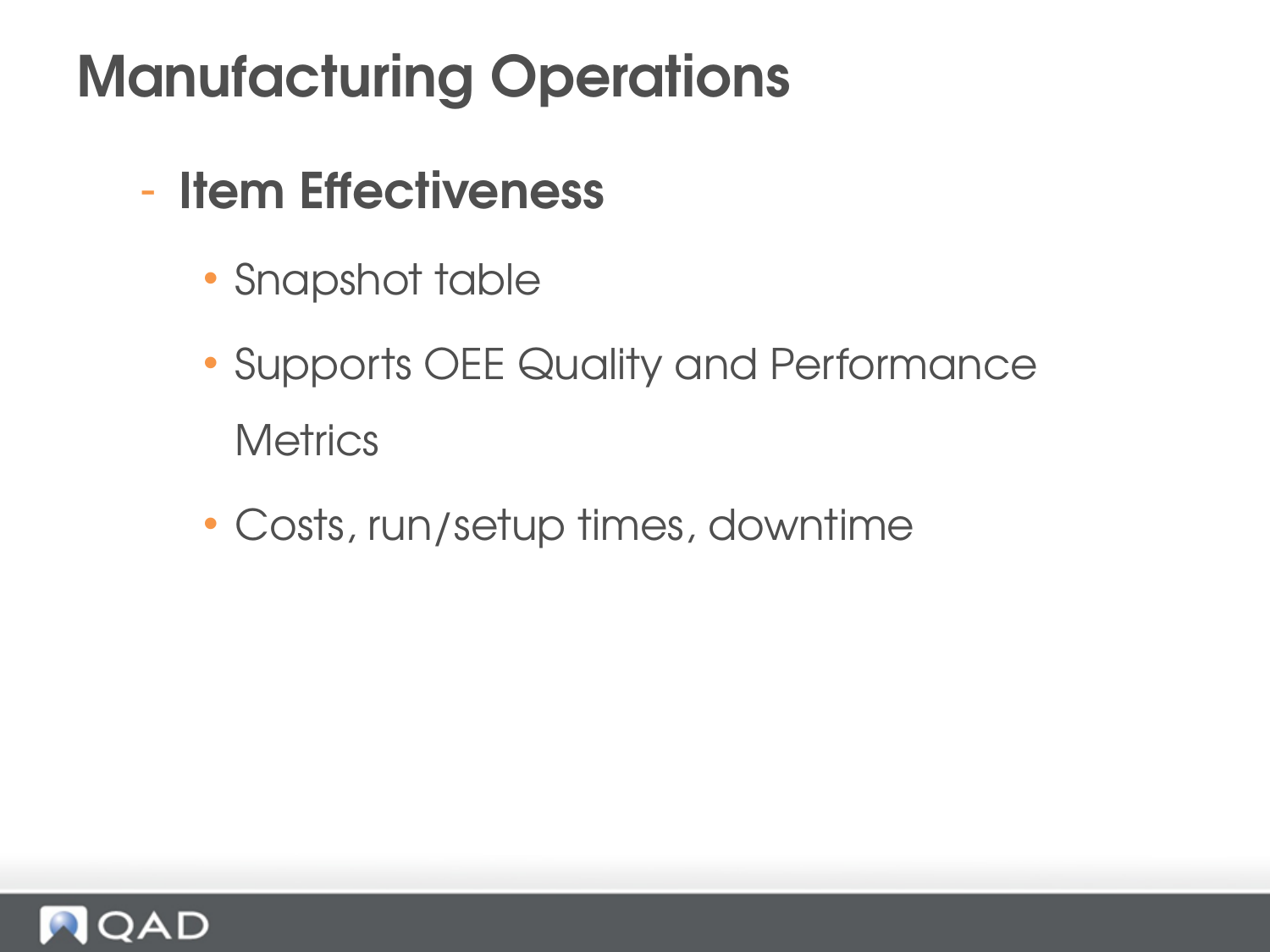

# Manufacturing Operations
Item Effectiveness
Snapshot table
Supports OEE Quality and Performance Metrics
Costs, run/setup times, downtime